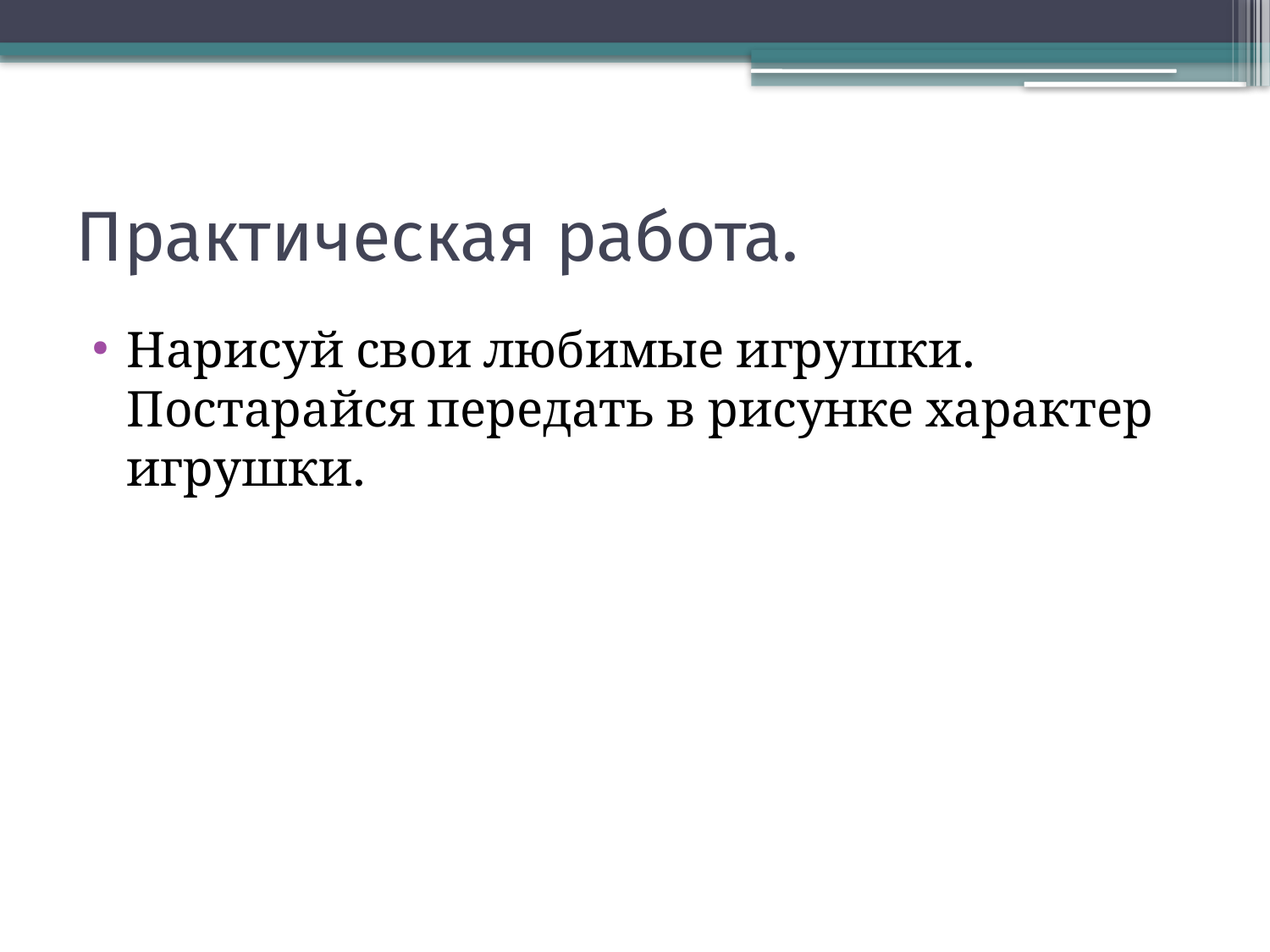

# Практическая работа.
Нарисуй свои любимые игрушки. Постарайся передать в рисунке характер игрушки.